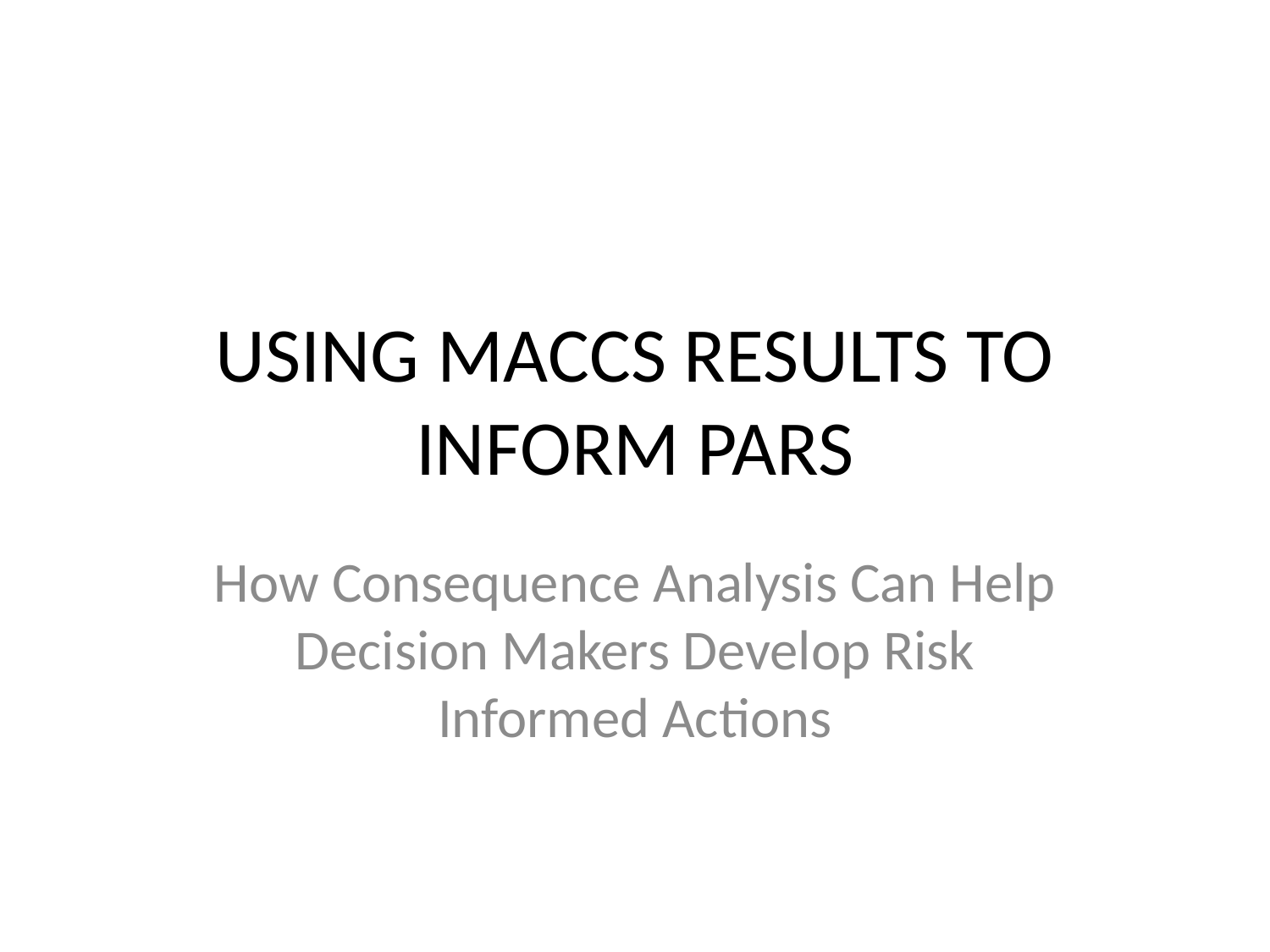

# USING MACCS RESULTS TO INFORM PARS
How Consequence Analysis Can Help Decision Makers Develop Risk Informed Actions